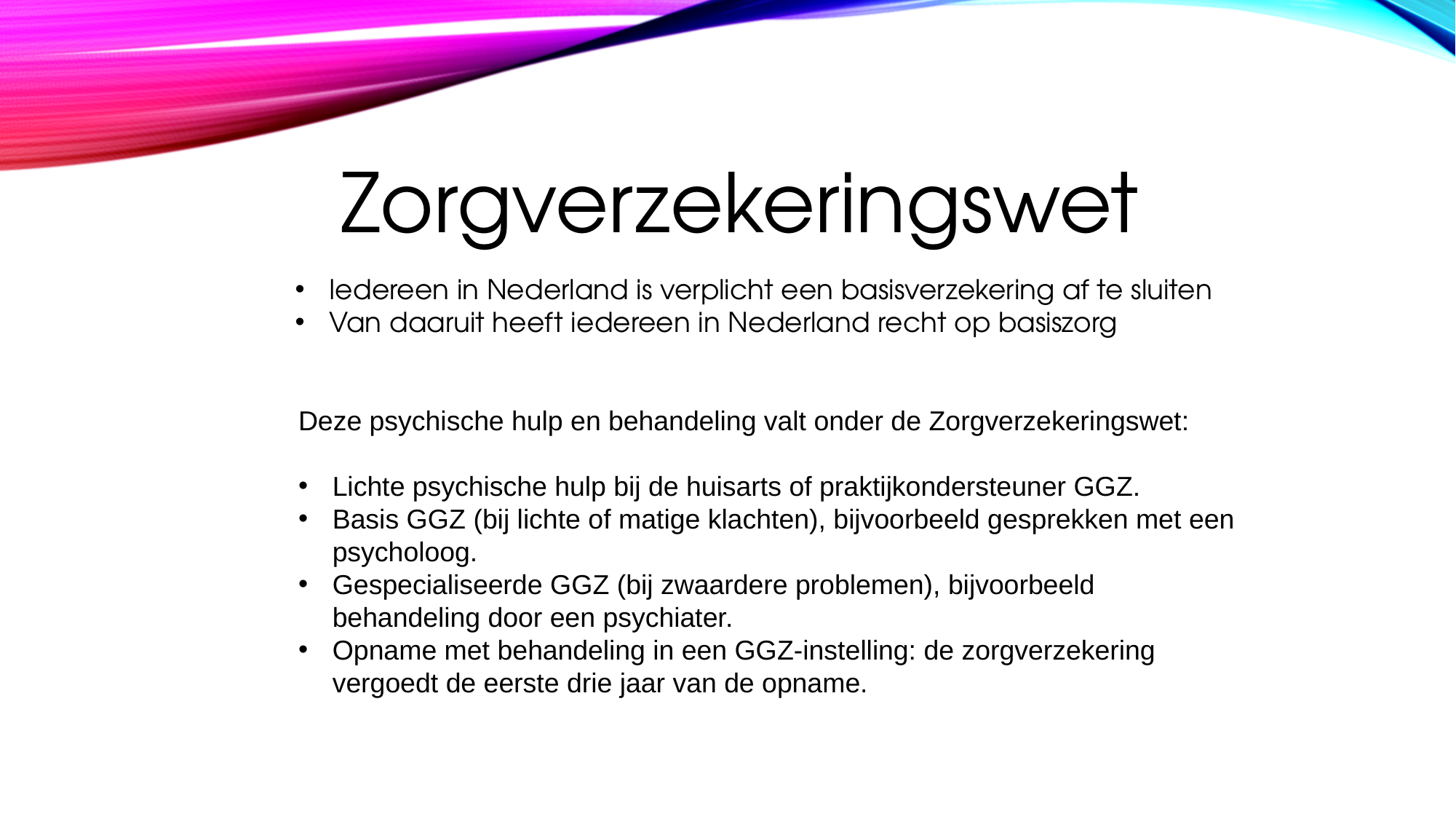

Zorgverzekeringswet
Iedereen in Nederland is verplicht een basisverzekering af te sluiten
Van daaruit heeft iedereen in Nederland recht op basiszorg

Deze psychische hulp en behandeling valt onder de Zorgverzekeringswet:

Lichte psychische hulp bij de huisarts of praktijkondersteuner GGZ.
Basis GGZ (bij lichte of matige klachten), bijvoorbeeld gesprekken met een psycholoog.
Gespecialiseerde GGZ (bij zwaardere problemen), bijvoorbeeld behandeling door een psychiater.
Opname met behandeling in een GGZ-instelling: de zorgverzekering vergoedt de eerste drie jaar van de opname.